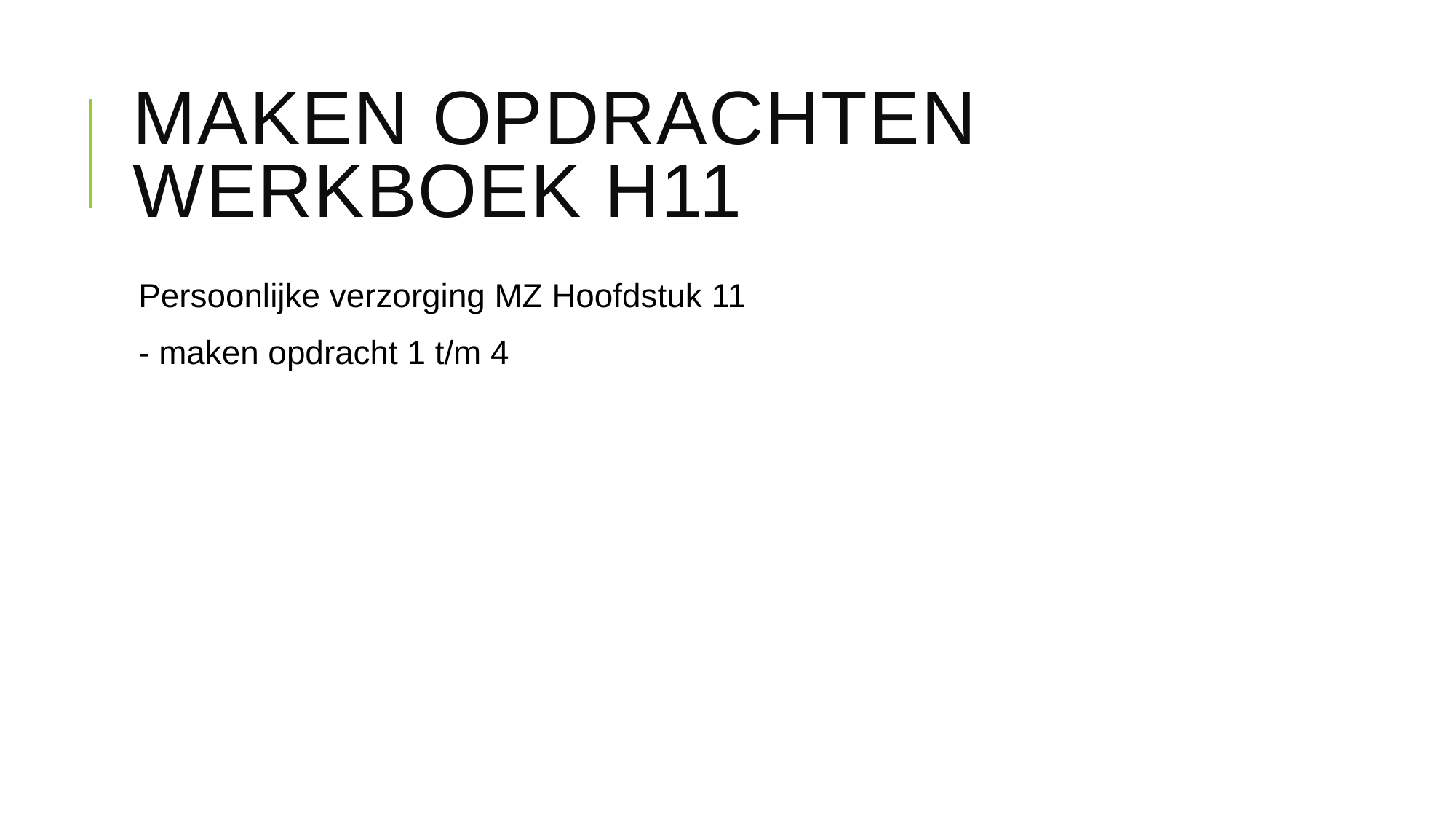

# Maken Opdrachten Werkboek H11
Persoonlijke verzorging MZ Hoofdstuk 11
- maken opdracht 1 t/m 4